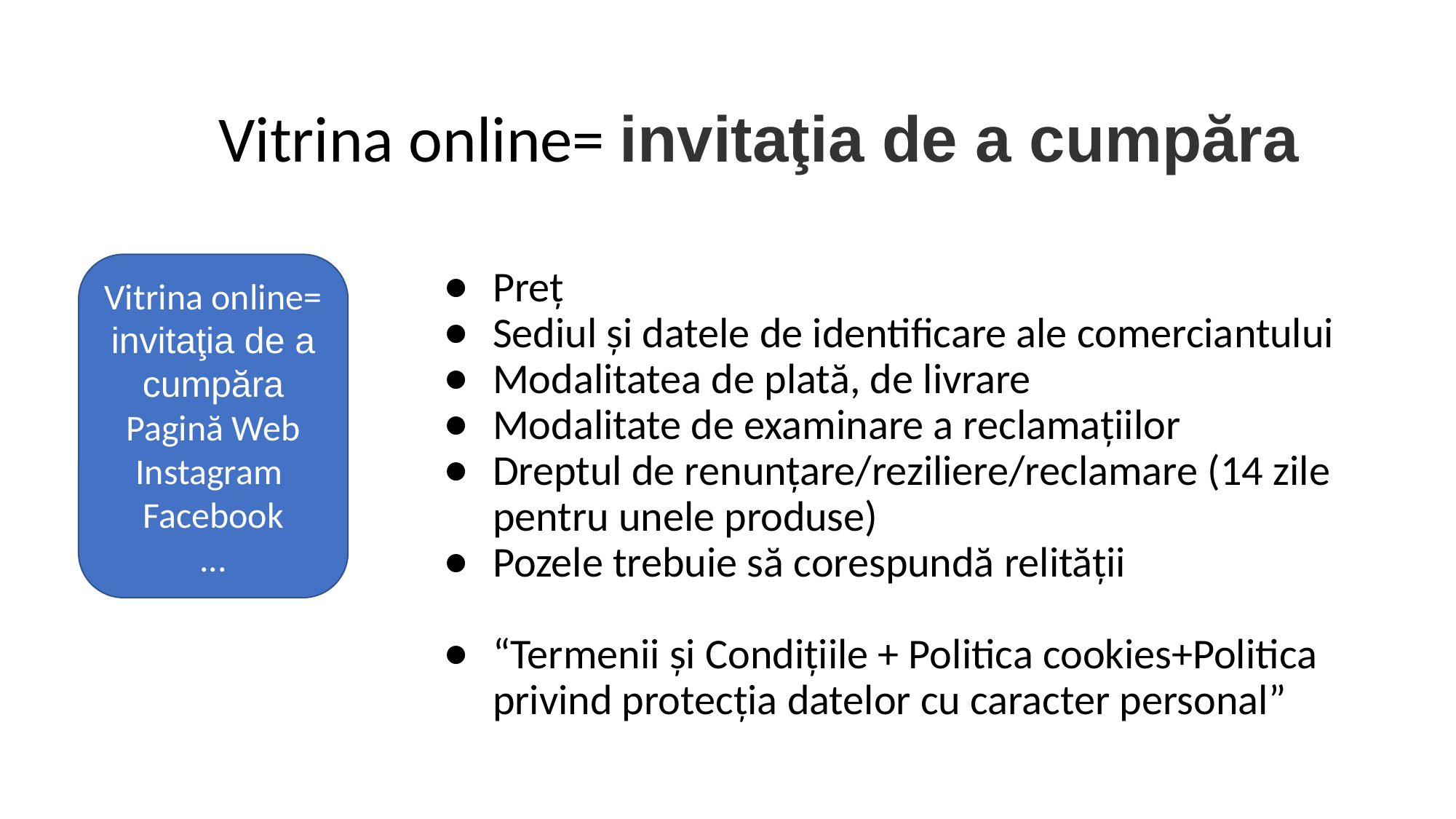

# Vitrina online= invitaţia de a cumpăra
Vitrina online= invitaţia de a cumpăra
Pagină Web
Instagram
Facebook
...
Preț
Sediul și datele de identificare ale comerciantului
Modalitatea de plată, de livrare
Modalitate de examinare a reclamațiilor
Dreptul de renunțare/reziliere/reclamare (14 zile pentru unele produse)
Pozele trebuie să corespundă relității

“Termenii și Condițiile + Politica cookies+Politica privind protecția datelor cu caracter personal”